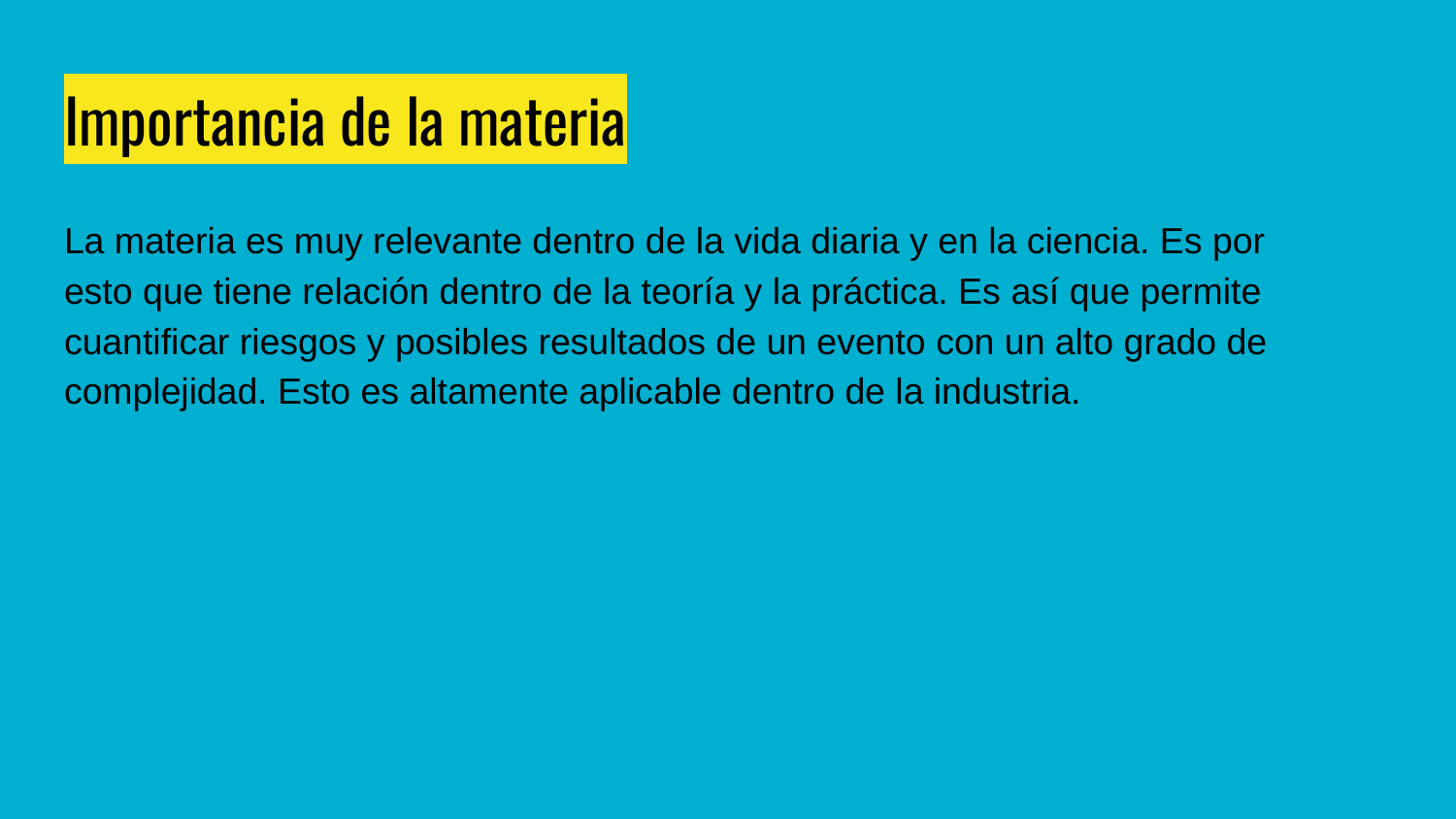

# Importancia de la materia
La materia es muy relevante dentro de la vida diaria y en la ciencia. Es por esto que tiene relación dentro de la teoría y la práctica. Es así que permite cuantificar riesgos y posibles resultados de un evento con un alto grado de complejidad. Esto es altamente aplicable dentro de la industria.